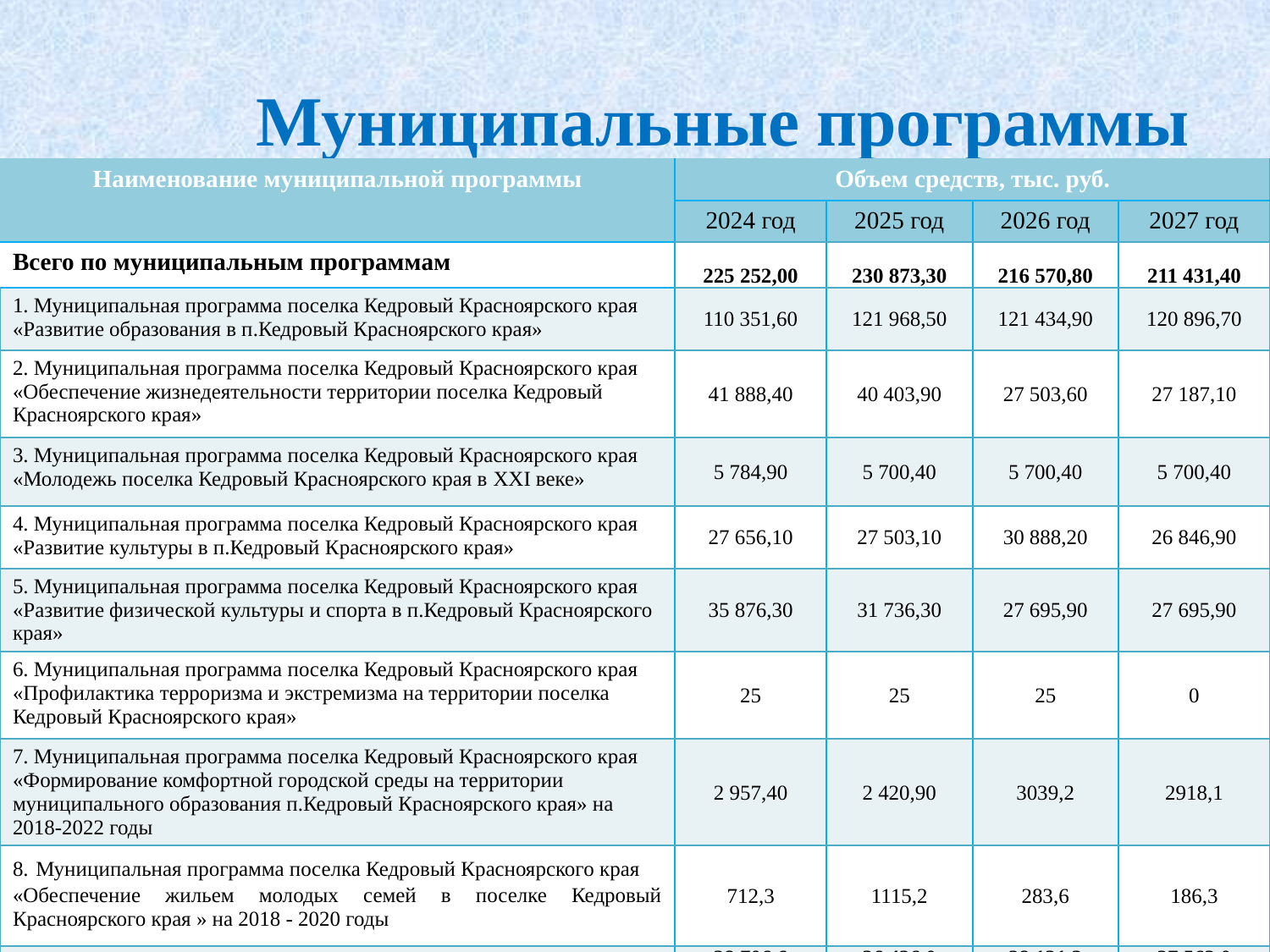

# Муниципальные программы
| Наименование муниципальной программы | Объем средств, тыс. руб. |  |  |  |
| --- | --- | --- | --- | --- |
|  | 2024 год | 2025 год | 2026 год | 2027 год |
| Всего по муниципальным программам | 225 252,00 | 230 873,30 | 216 570,80 | 211 431,40 |
| 1. Муниципальная программа поселка Кедровый Красноярского края «Развитие образования в п.Кедровый Красноярского края» | 110 351,60 | 121 968,50 | 121 434,90 | 120 896,70 |
| 2. Муниципальная программа поселка Кедровый Красноярского края «Обеспечение жизнедеятельности территории поселка Кедровый Красноярского края» | 41 888,40 | 40 403,90 | 27 503,60 | 27 187,10 |
| 3. Муниципальная программа поселка Кедровый Красноярского края «Молодежь поселка Кедровый Красноярского края в XXI веке» | 5 784,90 | 5 700,40 | 5 700,40 | 5 700,40 |
| 4. Муниципальная программа поселка Кедровый Красноярского края «Развитие культуры в п.Кедровый Красноярского края» | 27 656,10 | 27 503,10 | 30 888,20 | 26 846,90 |
| 5. Муниципальная программа поселка Кедровый Красноярского края «Развитие физической культуры и спорта в п.Кедровый Красноярского края» | 35 876,30 | 31 736,30 | 27 695,90 | 27 695,90 |
| 6. Муниципальная программа поселка Кедровый Красноярского края «Профилактика терроризма и экстремизма на территории поселка Кедровый Красноярского края» | 25 | 25 | 25 | 0 |
| 7. Муниципальная программа поселка Кедровый Красноярского края «Формирование комфортной городской среды на территории муниципального образования п.Кедровый Красноярского края» на 2018-2022 годы | 2 957,40 | 2 420,90 | 3039,2 | 2918,1 |
| 8. Муниципальная программа поселка Кедровый Красноярского края «Обеспечение жильем молодых семей в поселке Кедровый Красноярского края » на 2018 - 2020 годы | 712,3 | 1115,2 | 283,6 | 186,3 |
| Не программные расходы | 38 706,6 | 36 426,0 | 28 131,3 | 27 563,0 |
| Доля не программных расходов | 23,66% | 14,56% | 12,88% | 12,47% |
| Условно утвержденные расходы | 0 | 0 | 3 834,80 | 7 725,20 |
| ИТОГО РАСХОДОВ | 295 068,90 | 270 222,40 | 248 614,00 | 241 564,50 |